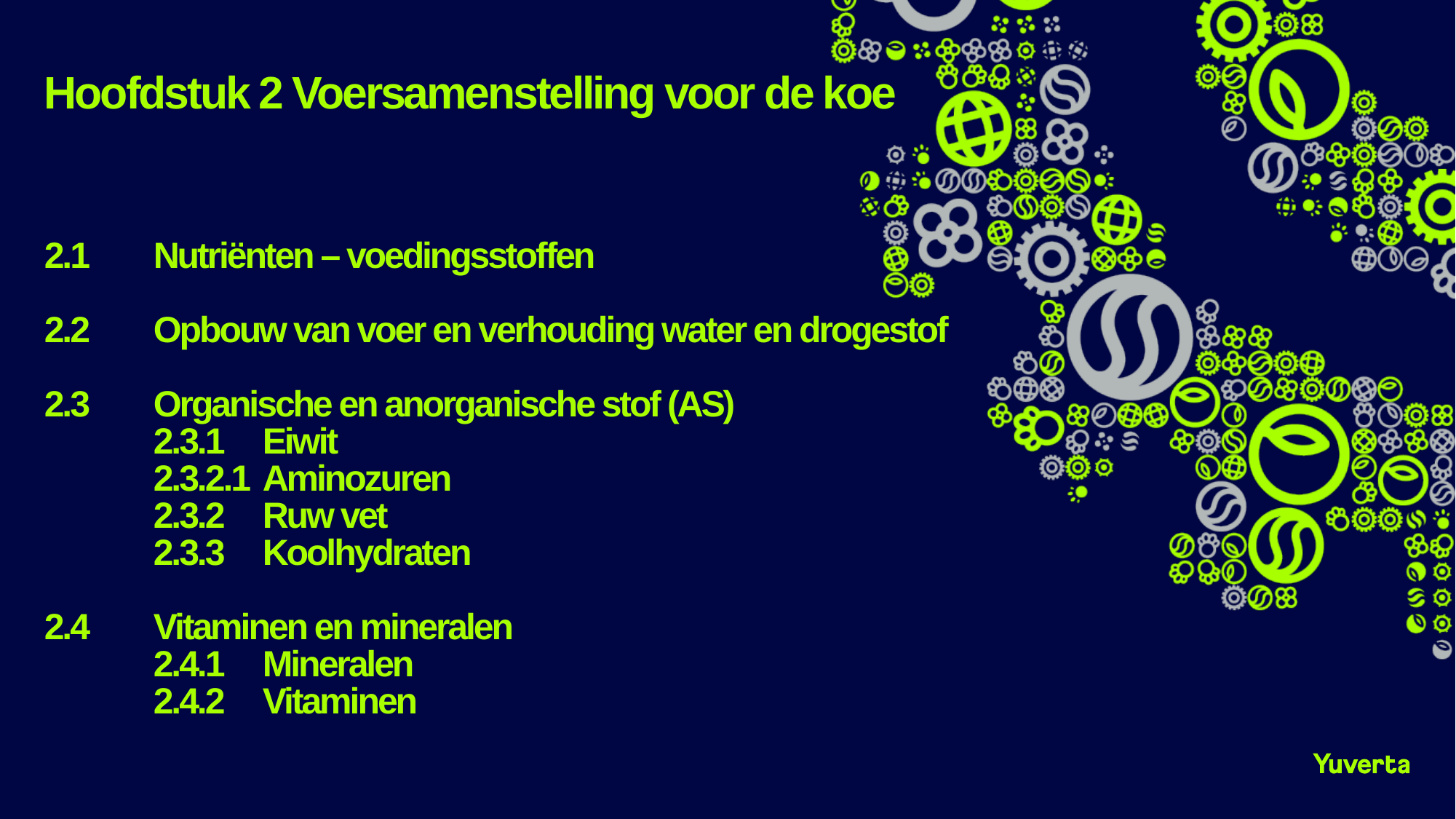

# Hoofdstuk 2 Voersamenstelling voor de koe   2.1 	Nutriënten – voedingsstoffen 2.2	Opbouw van voer en verhouding water en drogestof 2.3	Organische en anorganische stof (AS) 2.3.1	Eiwit 2.3.2.1	Aminozuren 2.3.2	Ruw vet 2.3.3	Koolhydraten 2.4	Vitaminen en mineralen 2.4.1	Mineralen 2.4.2	Vitaminen
3